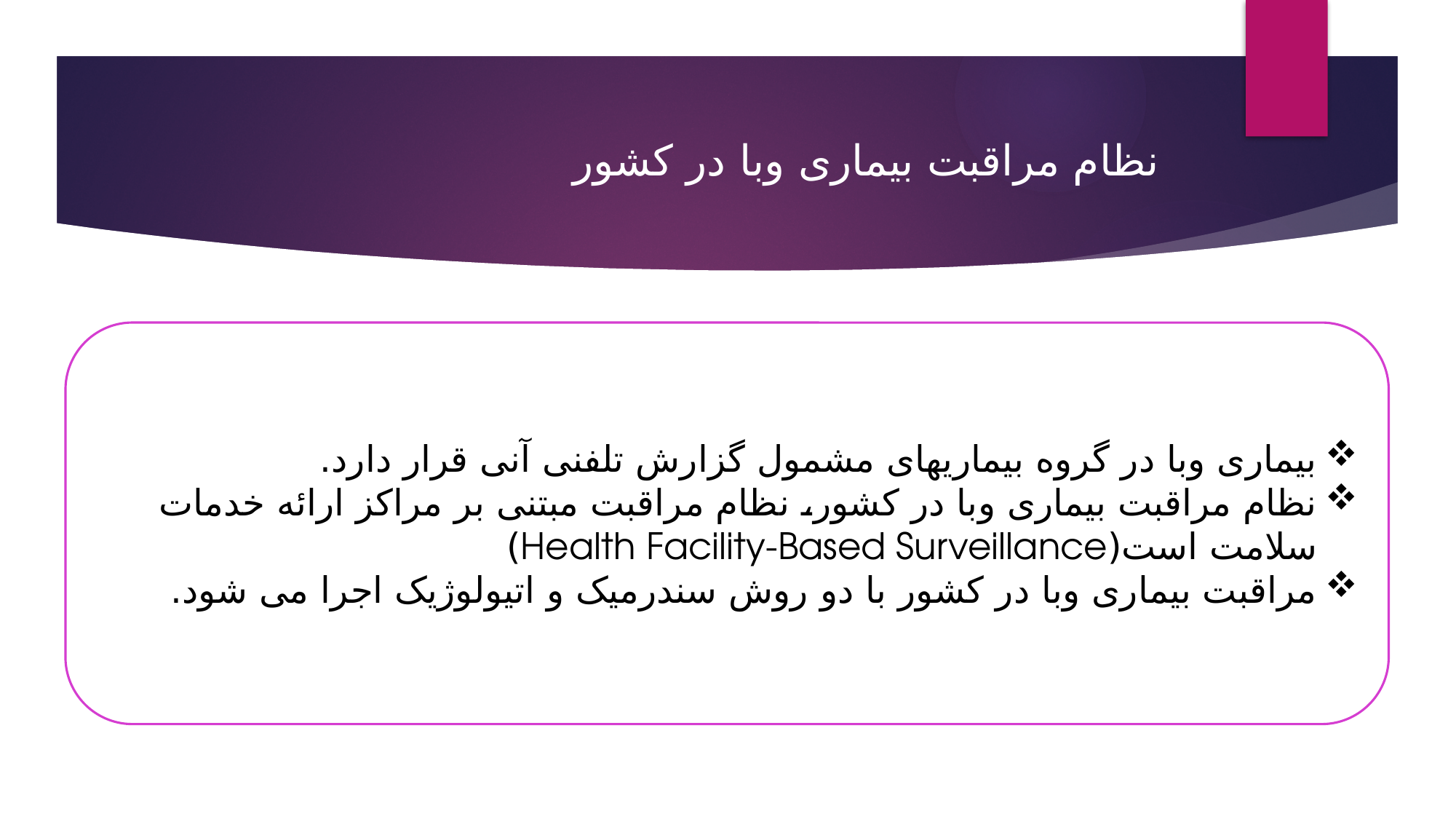

# نظام مراقبت بیماری وبا در کشور
بیماری وبا در گروه بیماریهای مشمول گزارش تلفنی آنی قرار دارد.
نظام مراقبت بیماری وبا در کشور، نظام مراقبت مبتنی بر مراکز ارائه خدمات سلامت است(Health Facility-Based Surveillance)
مراقبت بیماری وبا در کشور با دو روش سندرمیک و اتیولوژیک اجرا می شود.